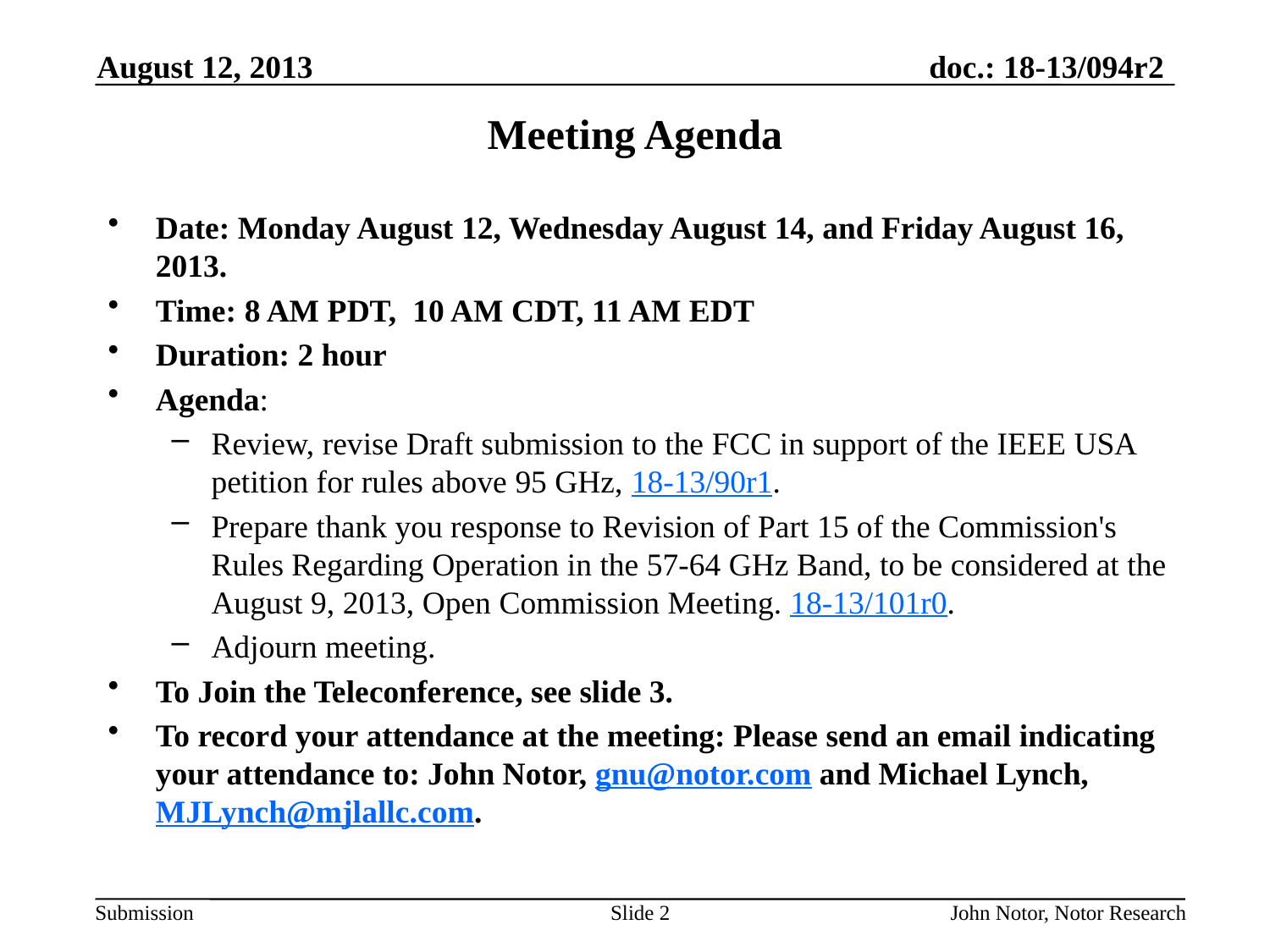

August 12, 2013
# Meeting Agenda
Date: Monday August 12, Wednesday August 14, and Friday August 16, 2013.
Time: 8 AM PDT,  10 AM CDT, 11 AM EDT
Duration: 2 hour
Agenda:
Review, revise Draft submission to the FCC in support of the IEEE USA petition for rules above 95 GHz, 18-13/90r1.
Prepare thank you response to Revision of Part 15 of the Commission's Rules Regarding Operation in the 57-64 GHz Band, to be considered at the August 9, 2013, Open Commission Meeting. 18-13/101r0.
Adjourn meeting.
To Join the Teleconference, see slide 3.
To record your attendance at the meeting: Please send an email indicating your attendance to: John Notor, gnu@notor.com and Michael Lynch, MJLynch@mjlallc.com.

Slide 2
John Notor, Notor Research